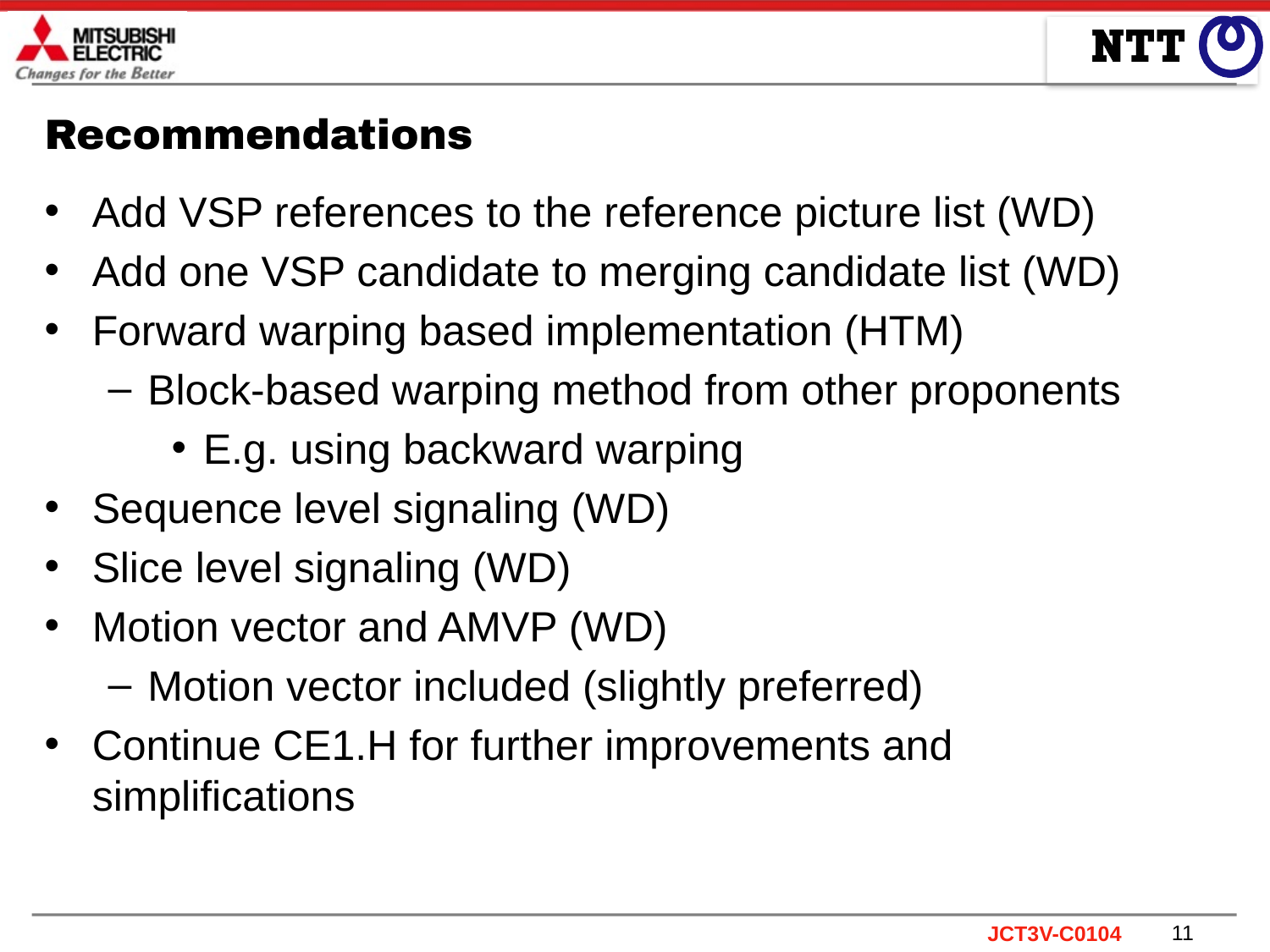

# Recommendations
Add VSP references to the reference picture list (WD)
Add one VSP candidate to merging candidate list (WD)
Forward warping based implementation (HTM)
Block-based warping method from other proponents
E.g. using backward warping
Sequence level signaling (WD)
Slice level signaling (WD)
Motion vector and AMVP (WD)
Motion vector included (slightly preferred)
Continue CE1.H for further improvements and simplifications
11
JCT3V-C0104